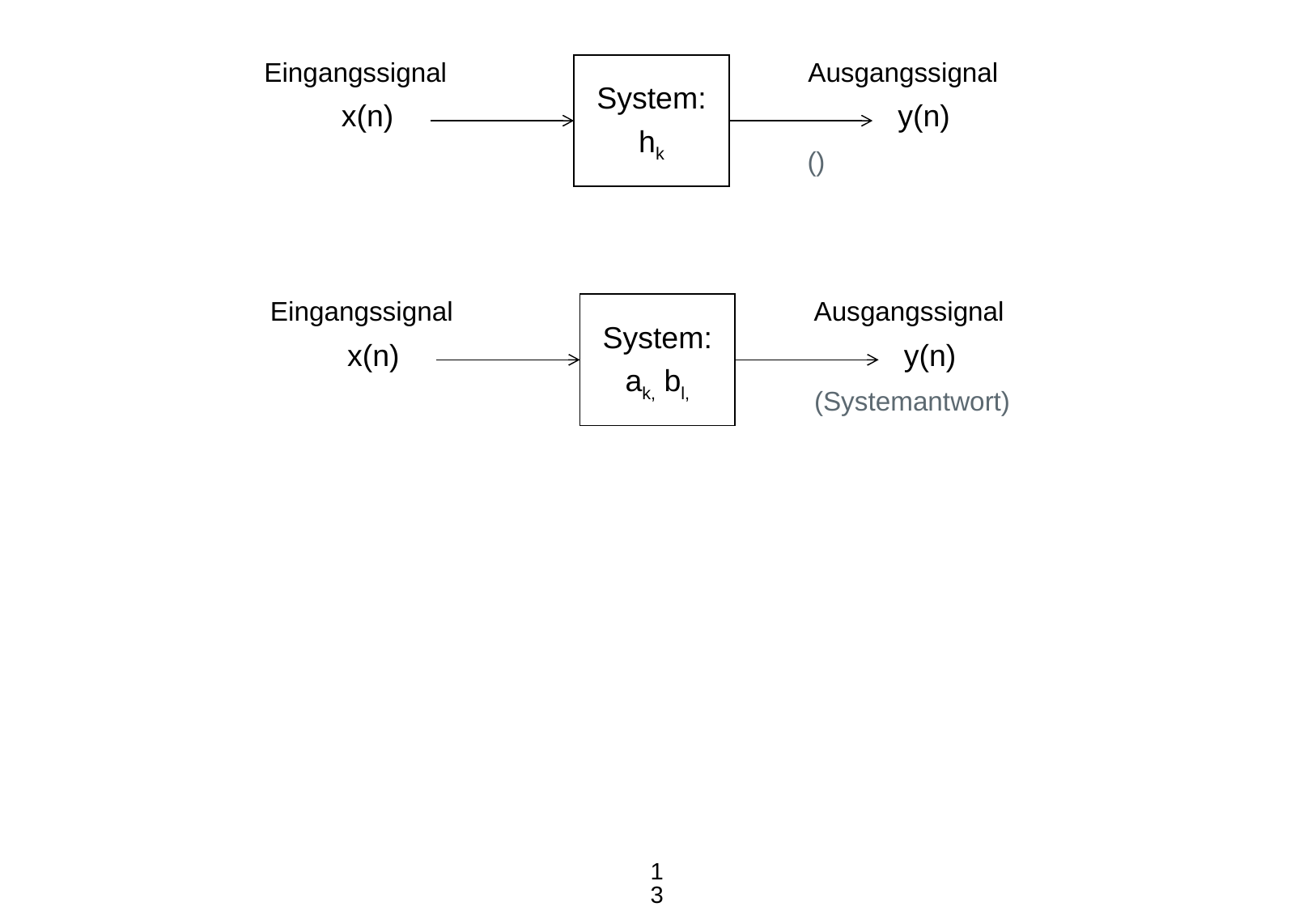

Eingangssignal
Ausgangssignal

System:
hk
x(n)
y(n)
()
Eingangssignal
Ausgangssignal

System:
ak, bl,

x(n)
y(n)
(Systemantwort)
13